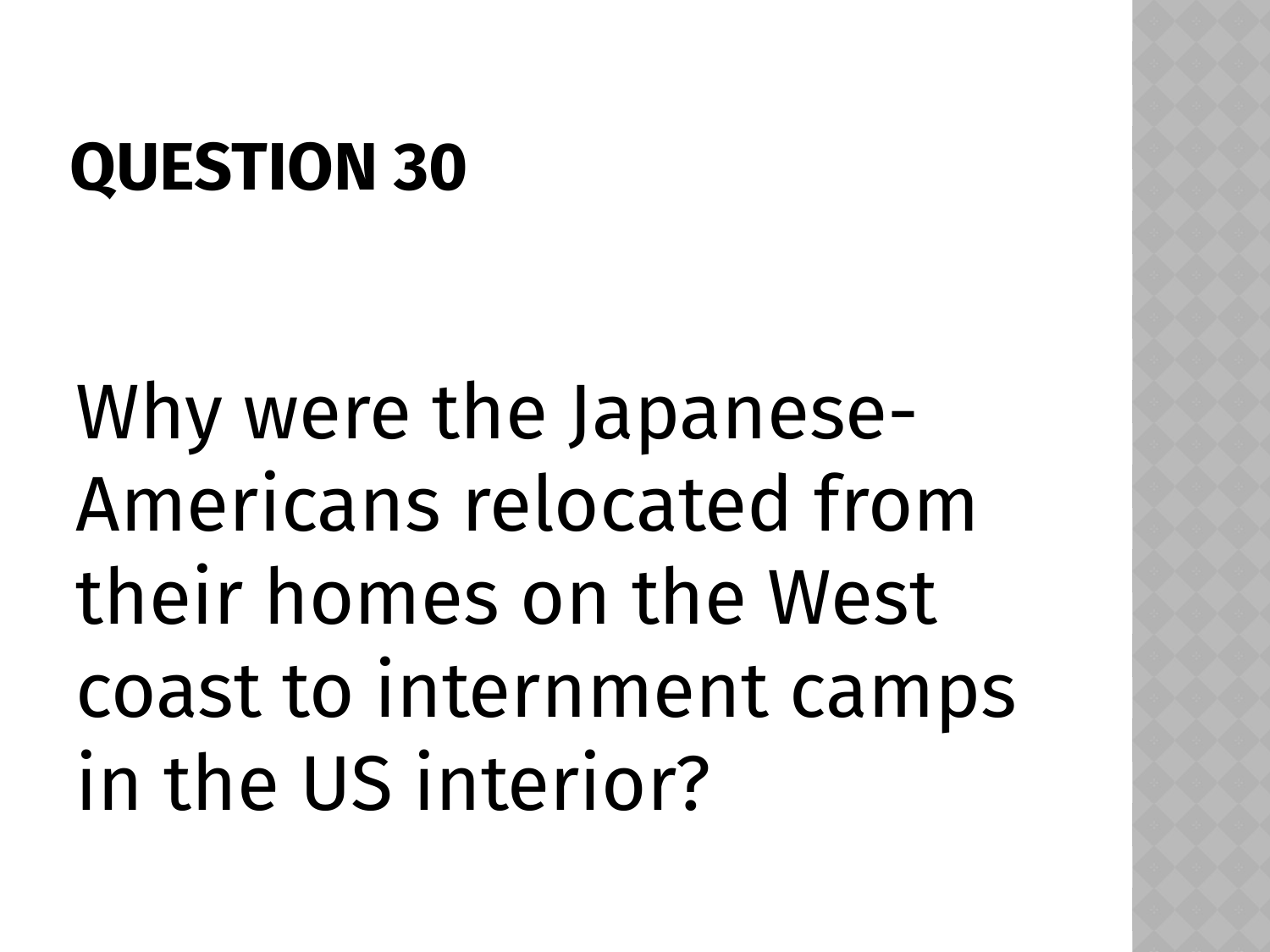

# Question 30

Why were the Japanese- Americans relocated from their homes on the West coast to internment camps in the US interior?